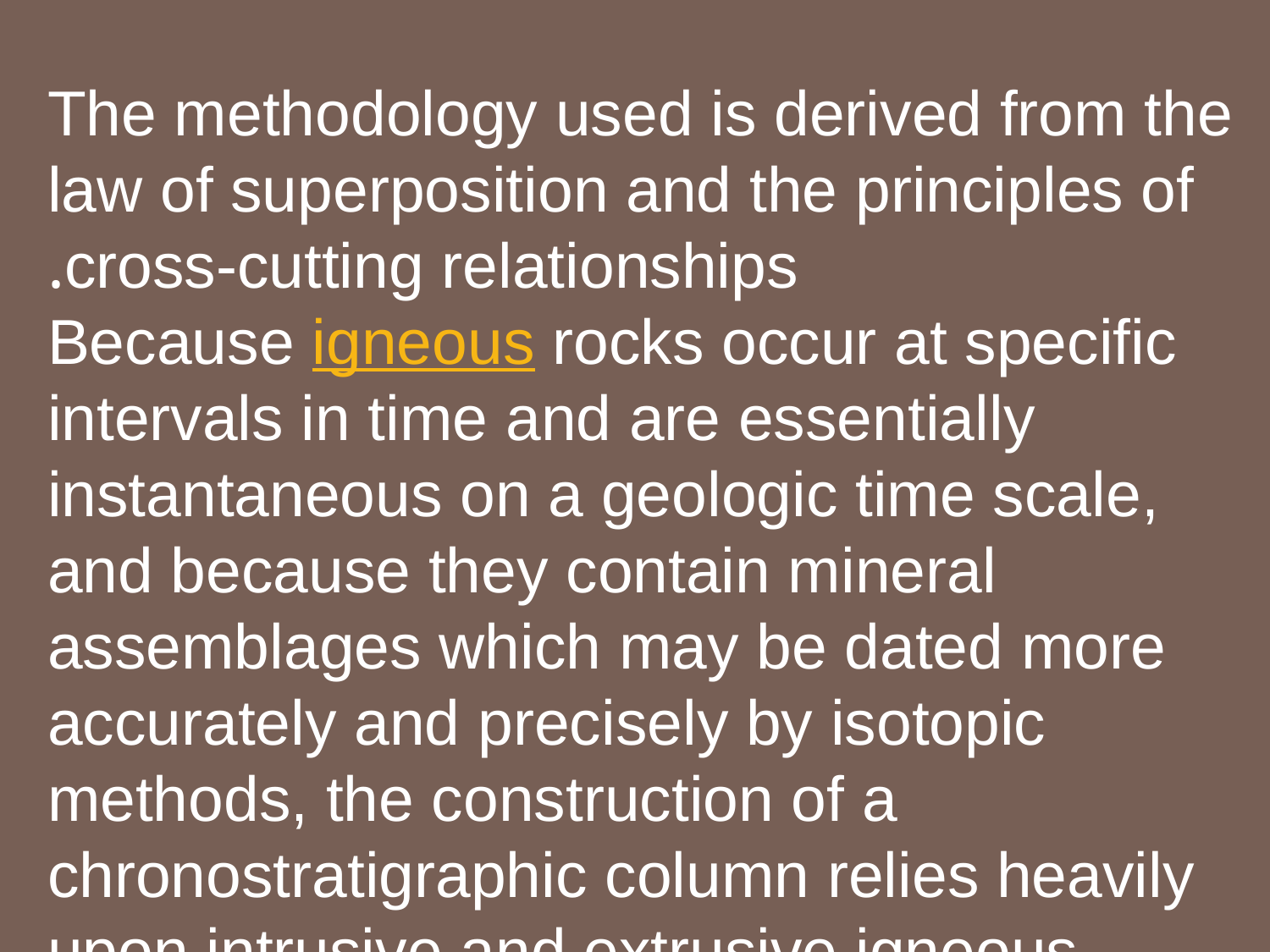

The methodology used is derived from the law of superposition and the principles of cross-cutting relationships.
Because igneous rocks occur at specific intervals in time and are essentially instantaneous on a geologic time scale, and because they contain mineral assemblages which may be dated more accurately and precisely by isotopic methods, the construction of a chronostratigraphic column relies heavily upon intrusive and extrusive igneous rocks.